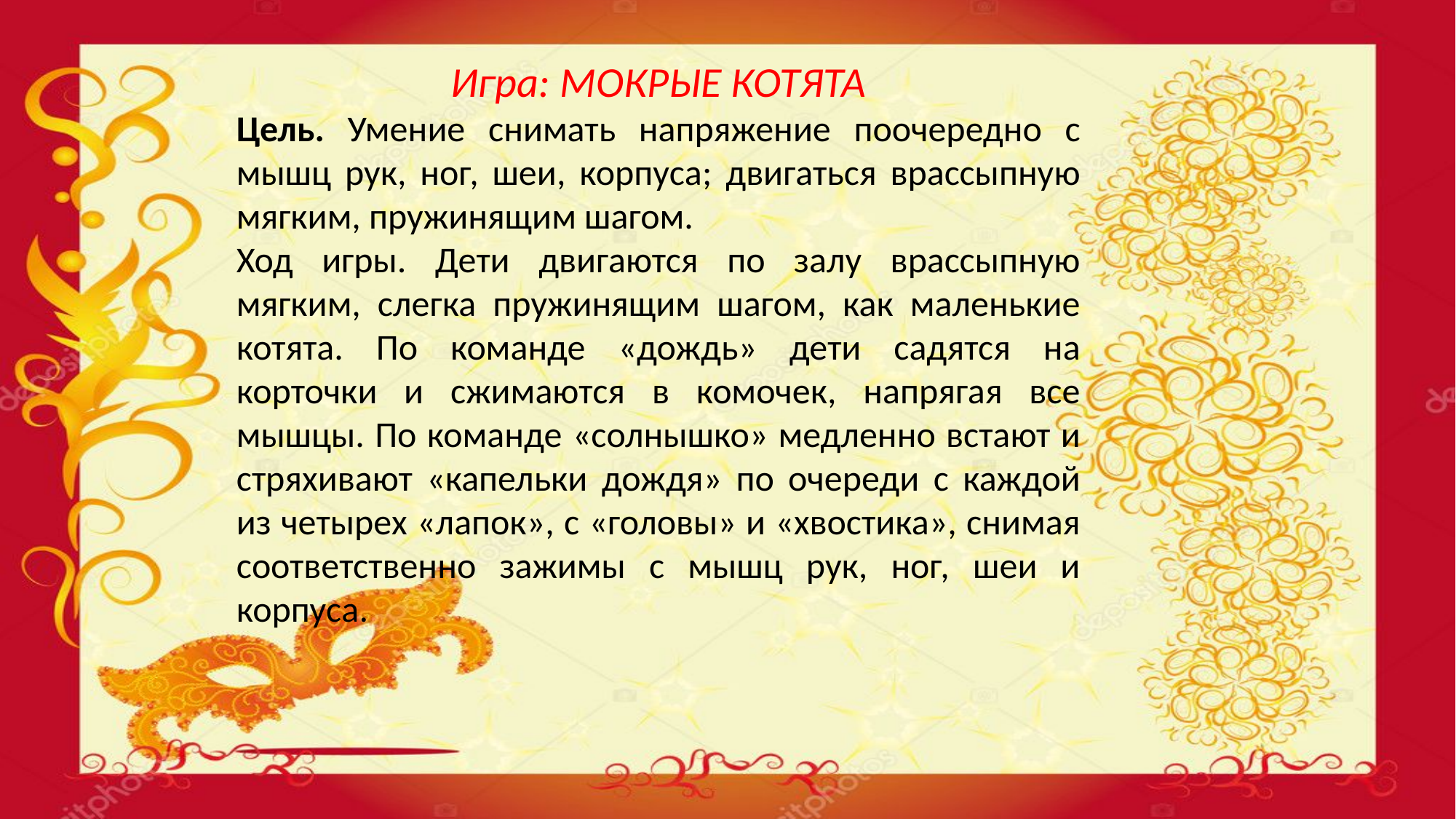

Игра: МОКРЫЕ КОТЯТА
Цель. Умение снимать напряжение поочередно с мышц рук, ног, шеи, корпуса; двигаться врассыпную мягким, пружинящим шагом.
Ход игры. Дети двигаются по залу врассыпную мягким, слегка пружинящим шагом, как маленькие котята. По команде «дождь» дети садятся на корточки и сжимаются в комочек, напрягая все мышцы. По команде «солнышко» медленно встают и стряхивают «капельки дождя» по очереди с каждой из четырех «лапок», с «головы» и «хвостика», снимая соответственно зажимы с мышц рук, ног, шеи и корпуса.